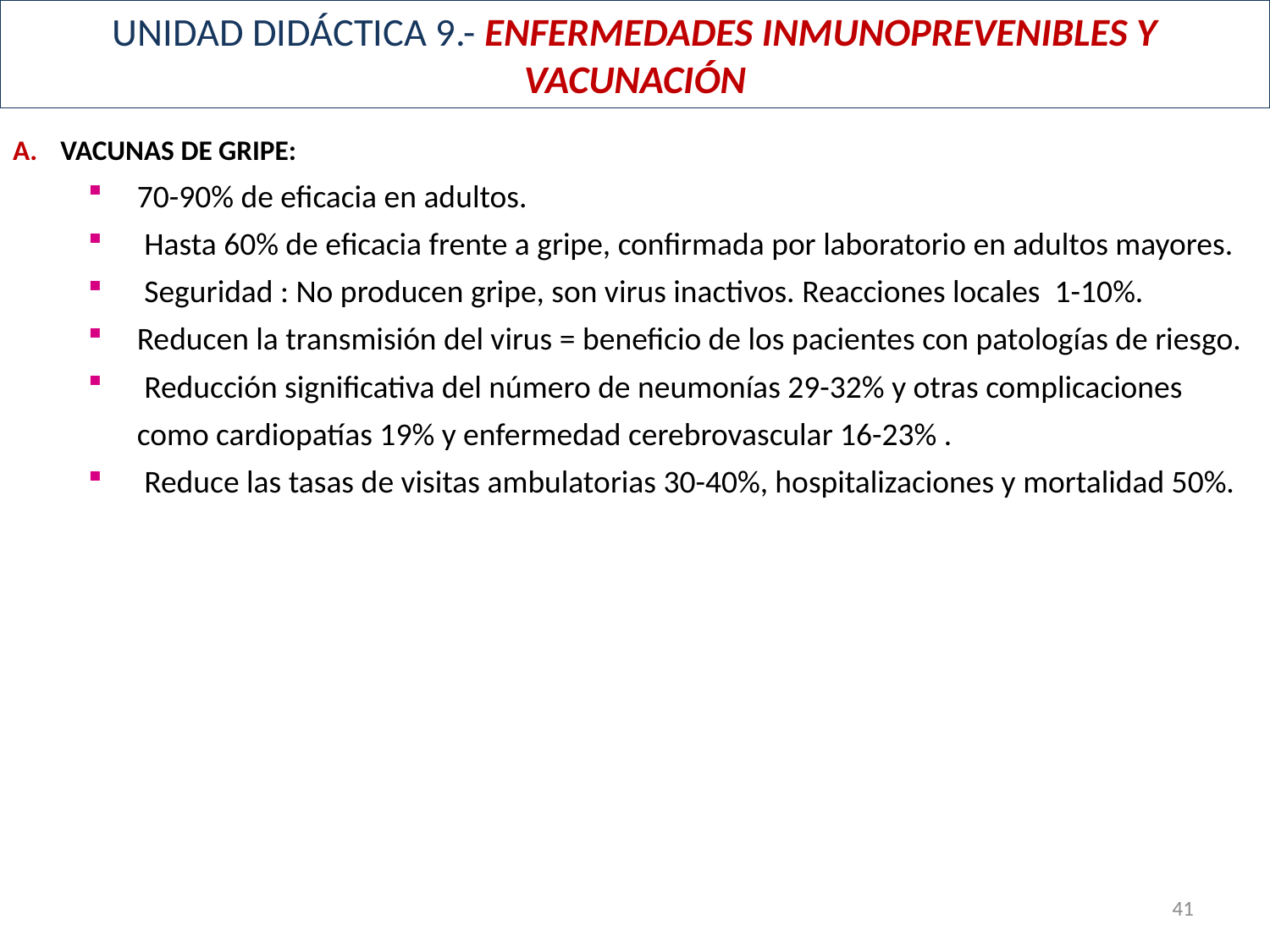

# UNIDAD DIDÁCTICA 9.- ENFERMEDADES INMUNOPREVENIBLES Y VACUNACIÓN
VACUNAS DE GRIPE:
70-90% de eficacia en adultos.
 Hasta 60% de eficacia frente a gripe, confirmada por laboratorio en adultos mayores.
 Seguridad : No producen gripe, son virus inactivos. Reacciones locales  1-10%.
Reducen la transmisión del virus = beneficio de los pacientes con patologías de riesgo.
 Reducción significativa del número de neumonías 29-32% y otras complicaciones como cardiopatías 19% y enfermedad cerebrovascular 16-23% .
 Reduce las tasas de visitas ambulatorias 30-40%, hospitalizaciones y mortalidad 50%.

41